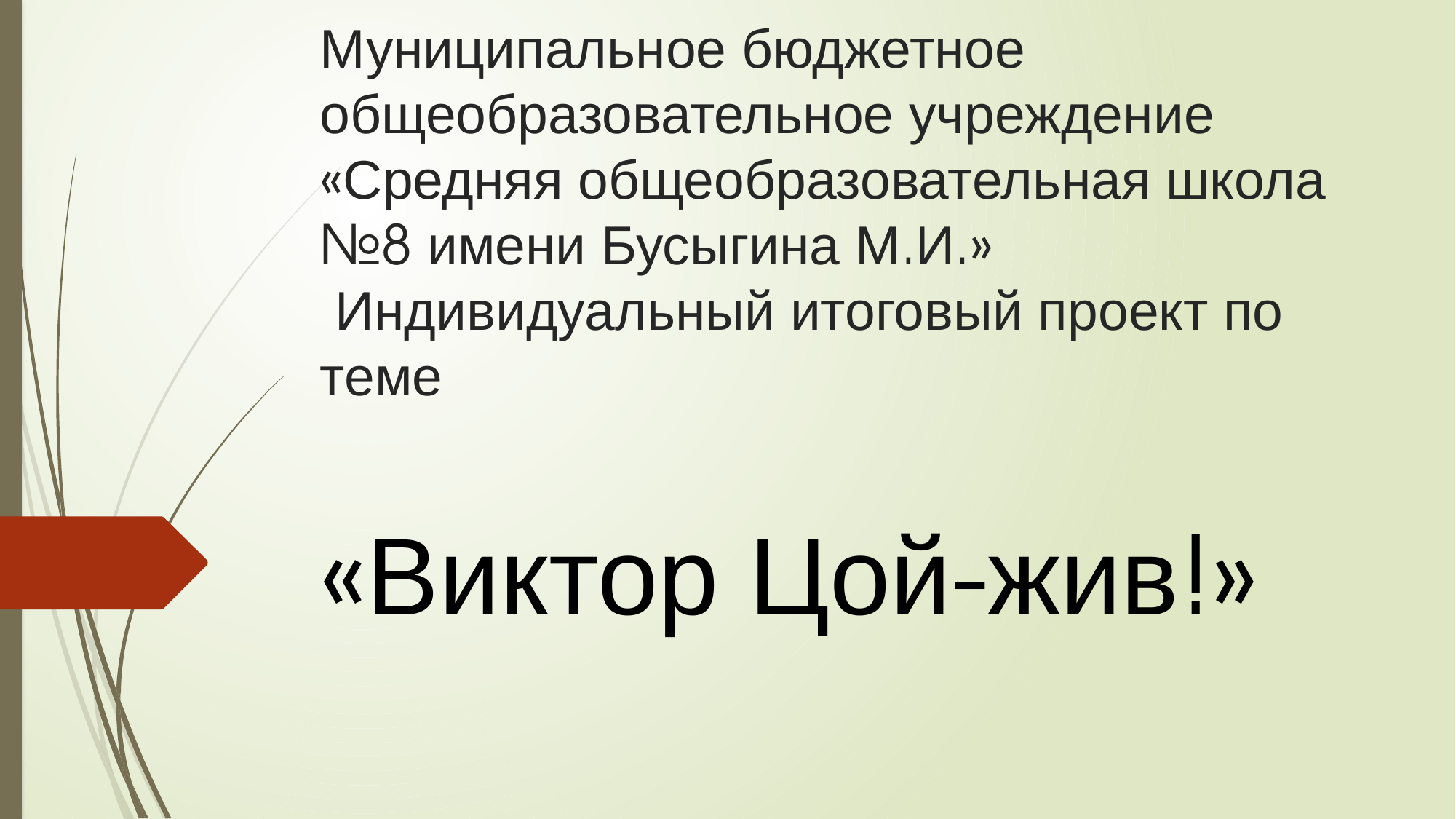

# Муниципальное бюджетное общеобразовательное учреждение «Средняя общеобразовательная школа №8 имени Бусыгина М.И.»  Индивидуальный итоговый проект по теме
«­­­­­­­­­­­­­­­­­­­­­­­­­­Виктор Цой-жив!»